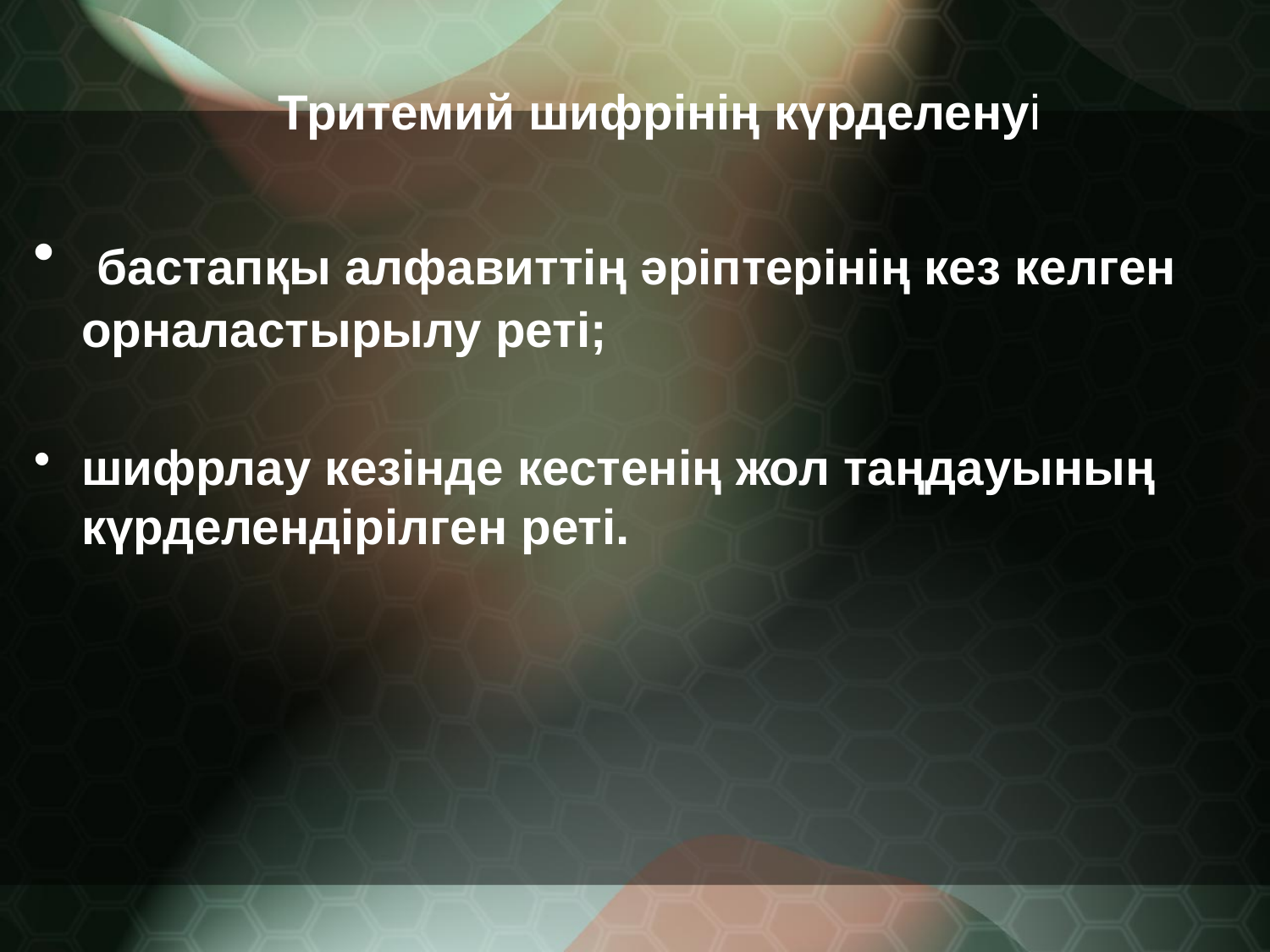

Тритемий шифрінің күрделенуi

 бастапқы алфавиттiң әріптерінің кез келген орналастырылу ретi;

шифрлау кезінде кестенiң жол таңдауының күрделендiрiлген ретi.